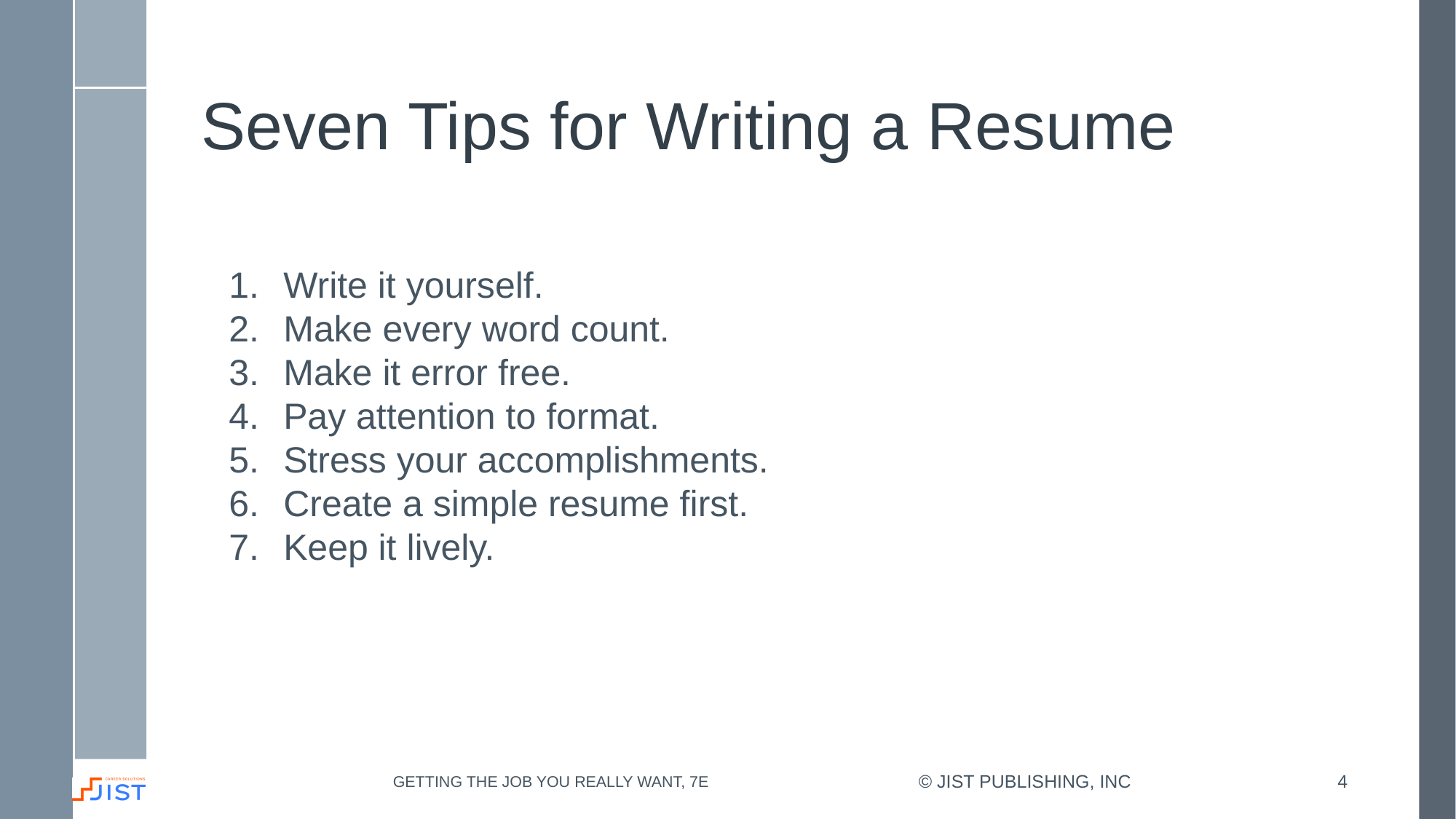

# Seven Tips for Writing a Resume
Write it yourself.
Make every word count.
Make it error free.
Pay attention to format.
Stress your accomplishments.
Create a simple resume first.
Keep it lively.
Getting the job you really want, 7e
© JIST Publishing, Inc
4